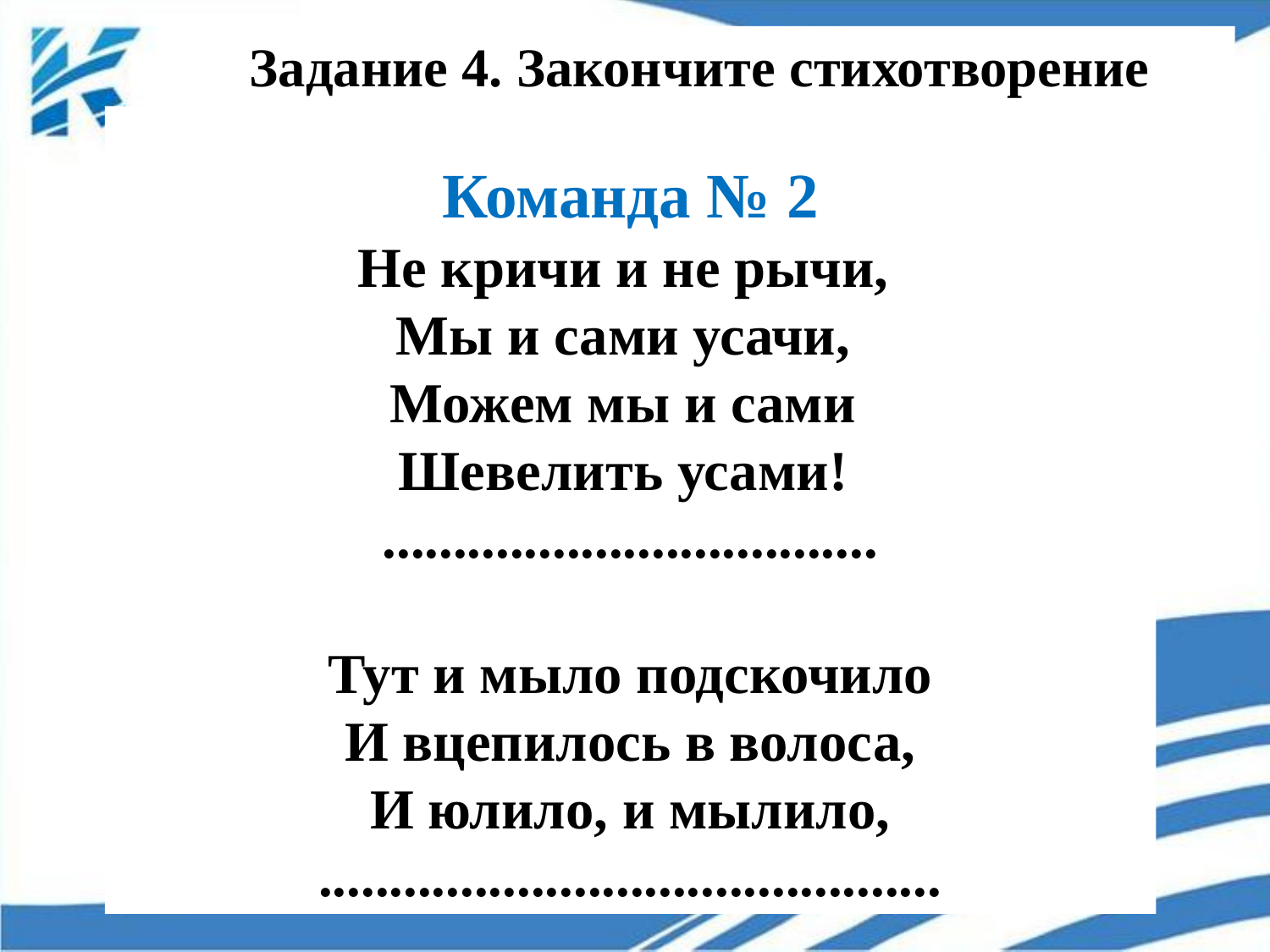

Задание 4. Закончите стихотворение

Команда № 2
Не кричи и не рычи,
Мы и сами усачи,
Можем мы и сами
Шевелить усами!
...................................

Тут и мыло подскочило
И вцепилось в волоса,
И юлило, и мылило,
............................................